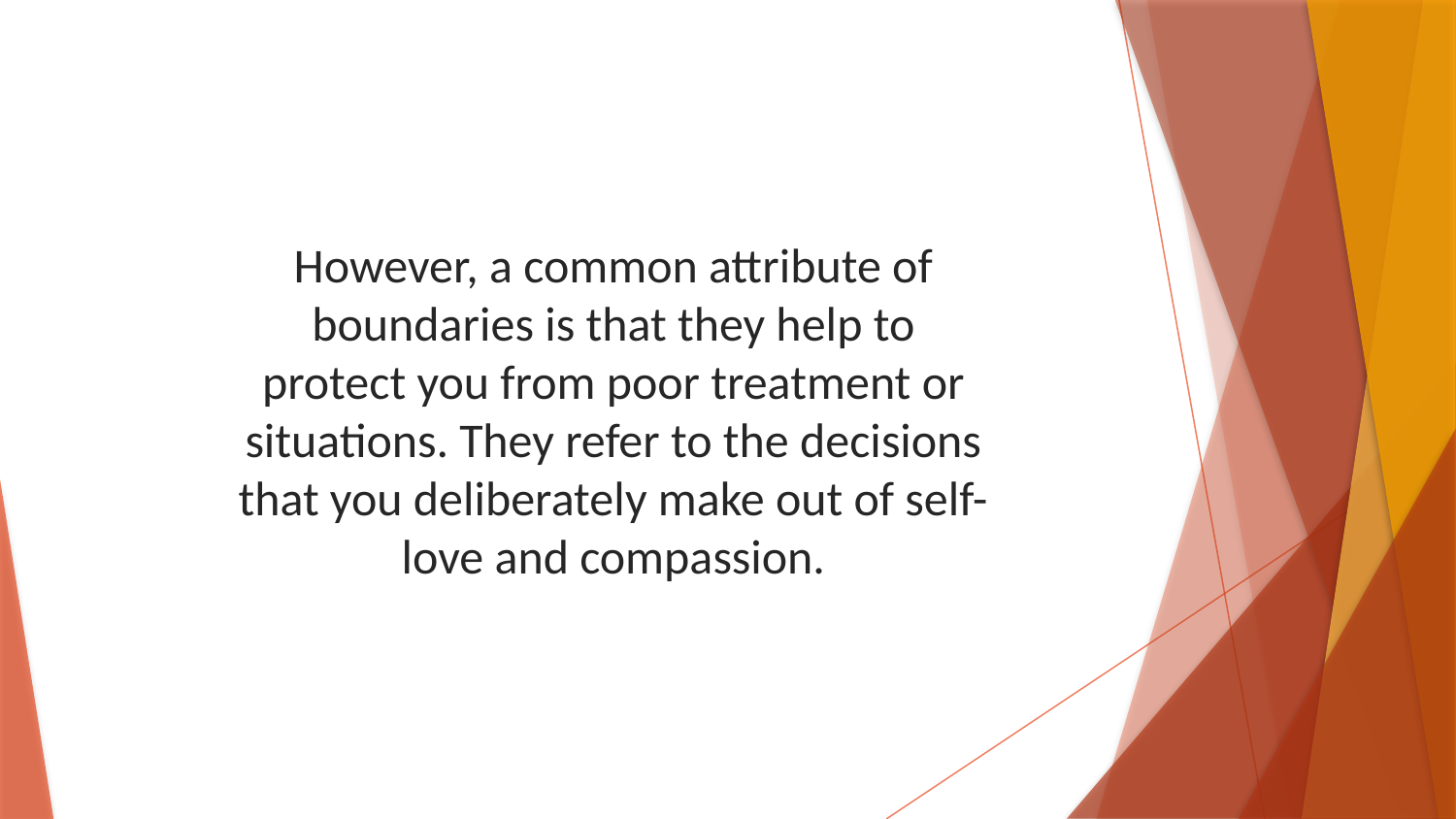

However, a common attribute of boundaries is that they help to protect you from poor treatment or situations. They refer to the decisions that you deliberately make out of self-love and compassion.